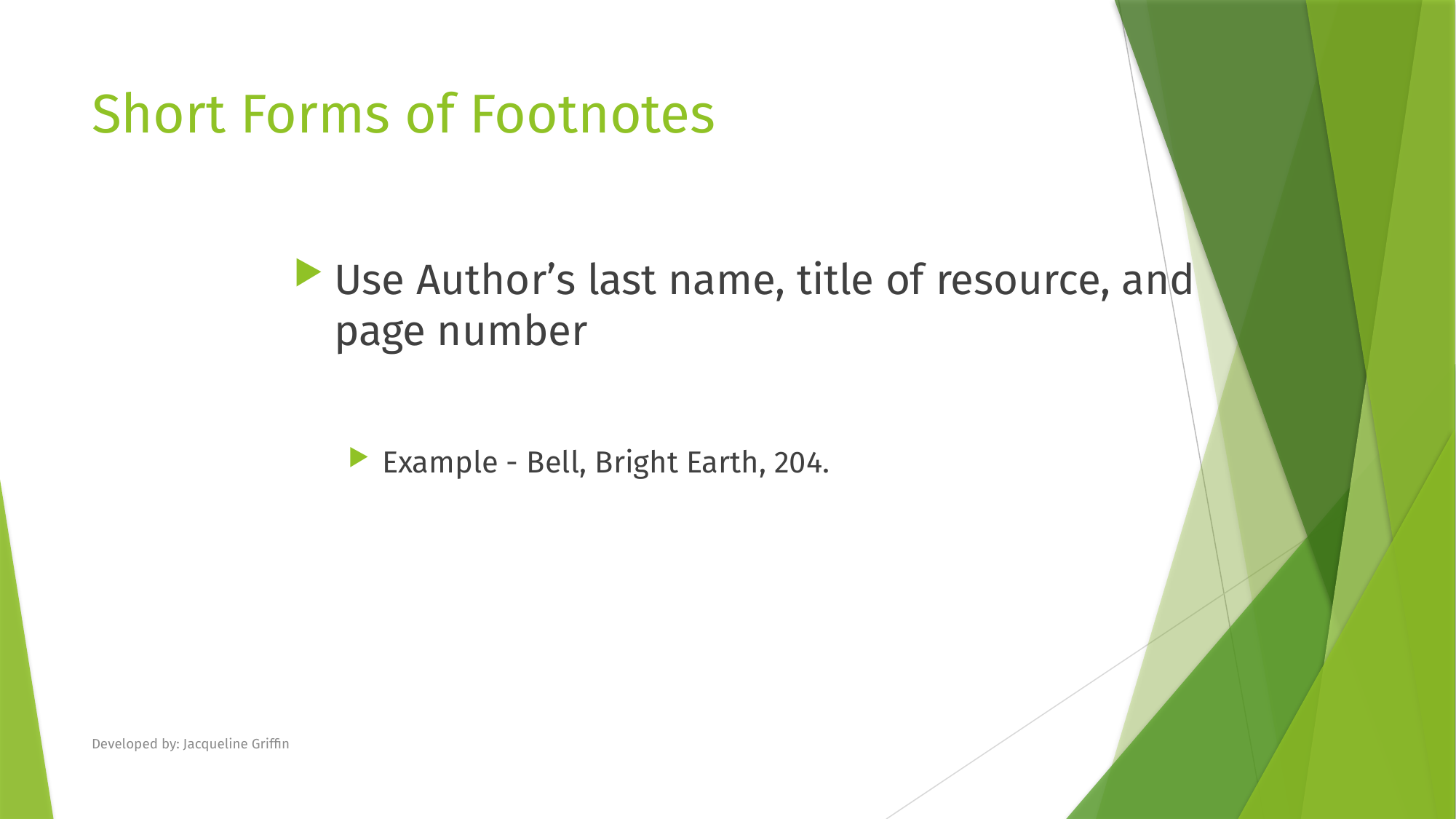

# Short Forms of Footnotes
Use Author’s last name, title of resource, and page number

Example - Bell, Bright Earth, 204.

Developed by: Jacqueline Griffin